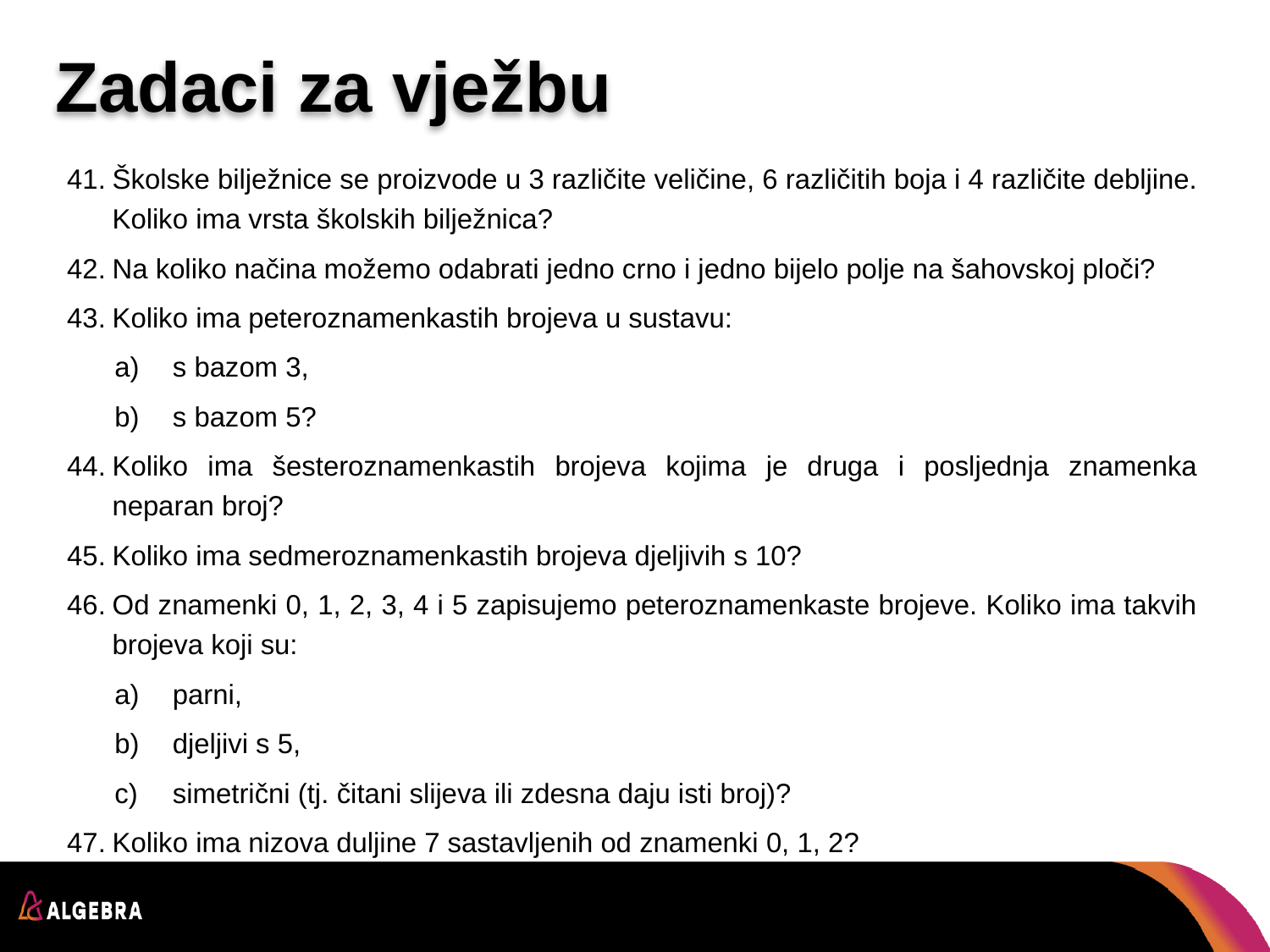

# Zadaci za vježbu
Školske bilježnice se proizvode u 3 različite veličine, 6 različitih boja i 4 različite debljine. Koliko ima vrsta školskih bilježnica?
Na koliko načina možemo odabrati jedno crno i jedno bijelo polje na šahovskoj ploči?
Koliko ima peteroznamenkastih brojeva u sustavu:
s bazom 3,
s bazom 5?
Koliko ima šesteroznamenkastih brojeva kojima je druga i posljednja znamenka neparan broj?
Koliko ima sedmeroznamenkastih brojeva djeljivih s 10?
Od znamenki 0, 1, 2, 3, 4 i 5 zapisujemo peteroznamenkaste brojeve. Koliko ima takvih brojeva koji su:
parni,
djeljivi s 5,
simetrični (tj. čitani slijeva ili zdesna daju isti broj)?
Koliko ima nizova duljine 7 sastavljenih od znamenki 0, 1, 2?